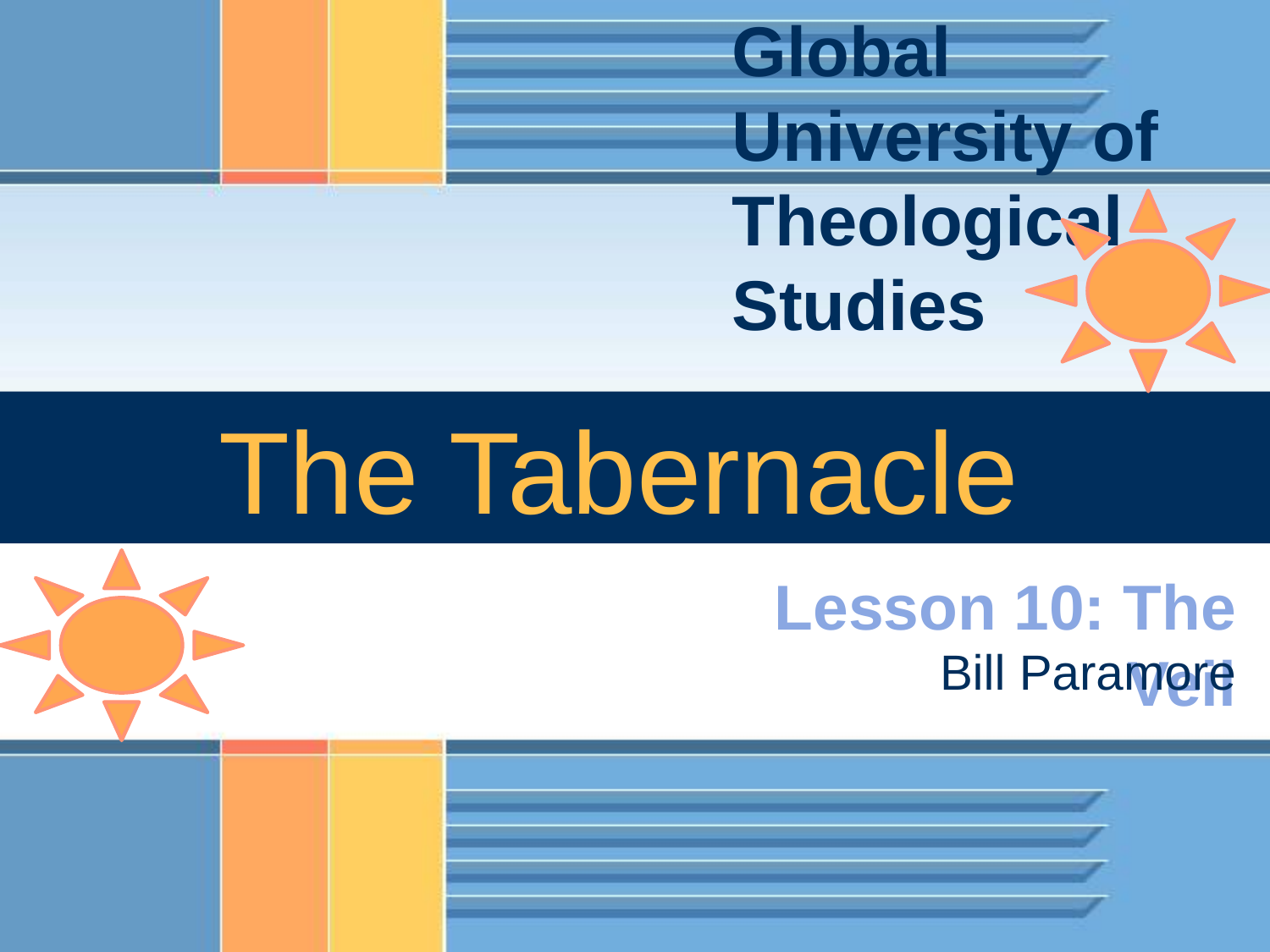

Global University of Theological Studies

The Tabernacle

Lesson 10: The Veil
Bill Paramore